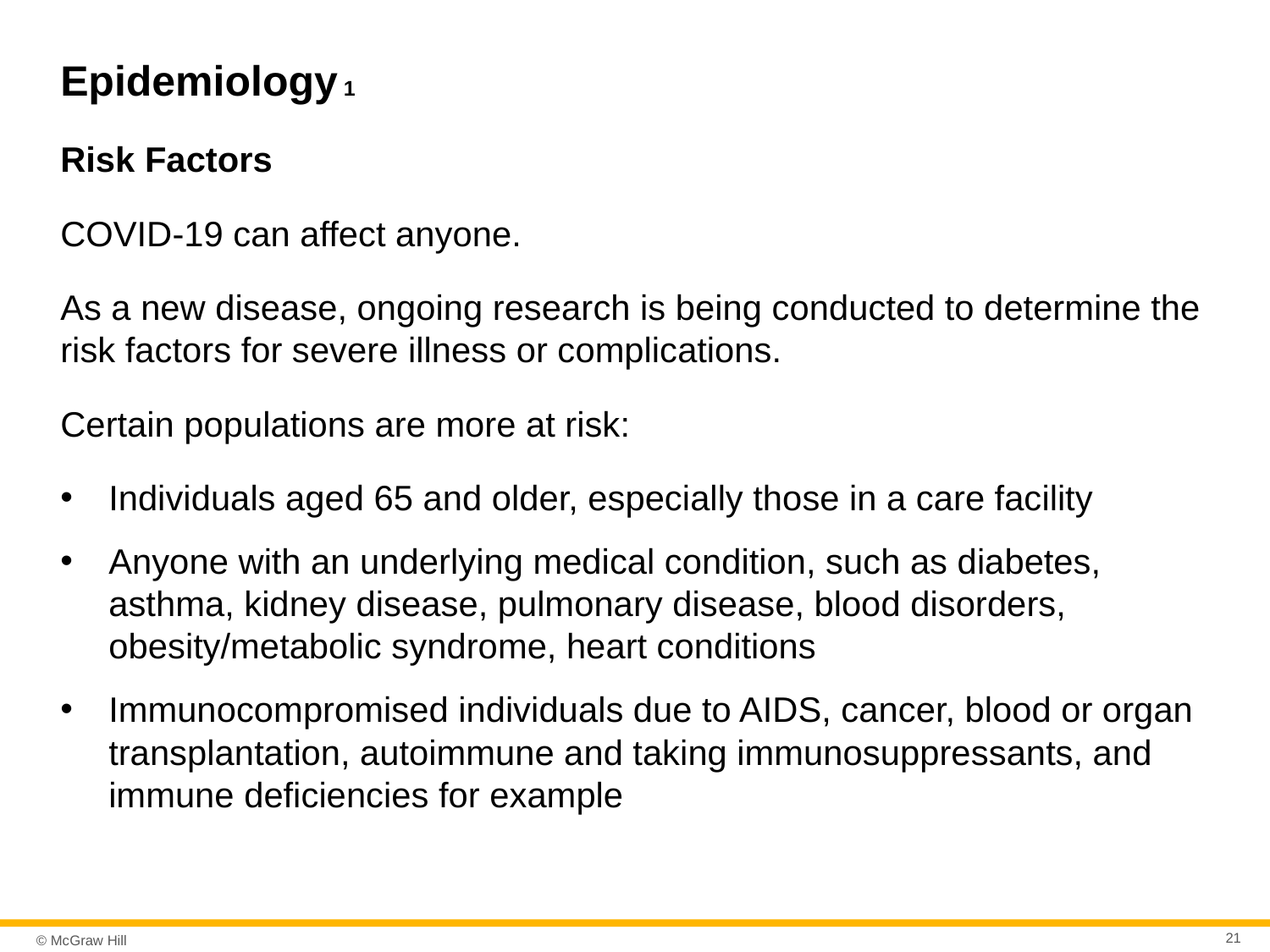

# Epidemiology 1
Risk Factors
COVID-19 can affect anyone.
As a new disease, ongoing research is being conducted to determine the risk factors for severe illness or complications.
Certain populations are more at risk:
Individuals aged 65 and older, especially those in a care facility
Anyone with an underlying medical condition, such as diabetes, asthma, kidney disease, pulmonary disease, blood disorders, obesity/metabolic syndrome, heart conditions
Immunocompromised individuals due to AIDS, cancer, blood or organ transplantation, autoimmune and taking immunosuppressants, and immune deficiencies for example